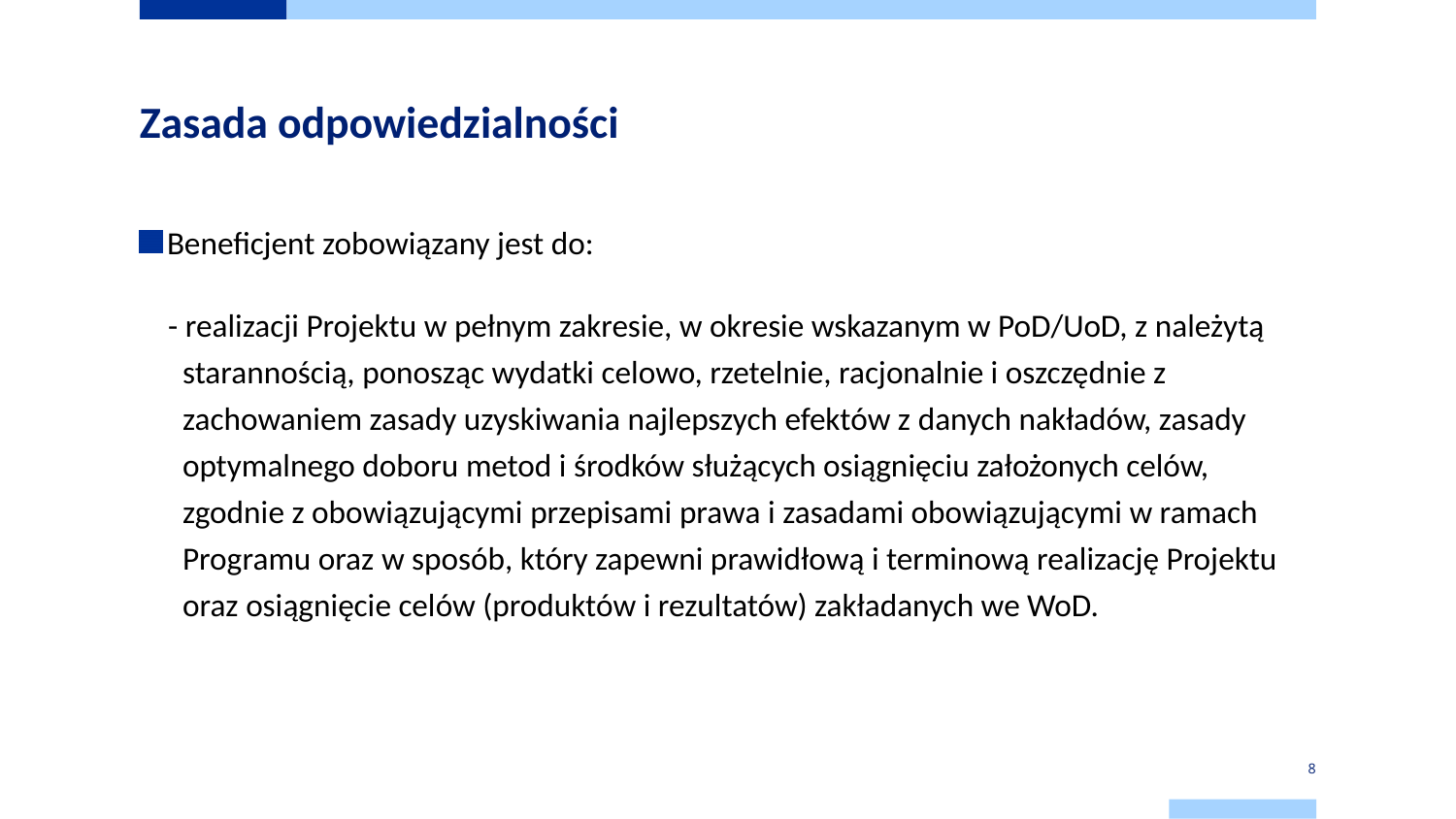

# Zasada odpowiedzialności
Beneficjent zobowiązany jest do:
- realizacji Projektu w pełnym zakresie, w okresie wskazanym w PoD/UoD, z należytą starannością, ponosząc wydatki celowo, rzetelnie, racjonalnie i oszczędnie z zachowaniem zasady uzyskiwania najlepszych efektów z danych nakładów, zasady optymalnego doboru metod i środków służących osiągnięciu założonych celów, zgodnie z obowiązującymi przepisami prawa i zasadami obowiązującymi w ramach Programu oraz w sposób, który zapewni prawidłową i terminową realizację Projektu oraz osiągnięcie celów (produktów i rezultatów) zakładanych we WoD.

8